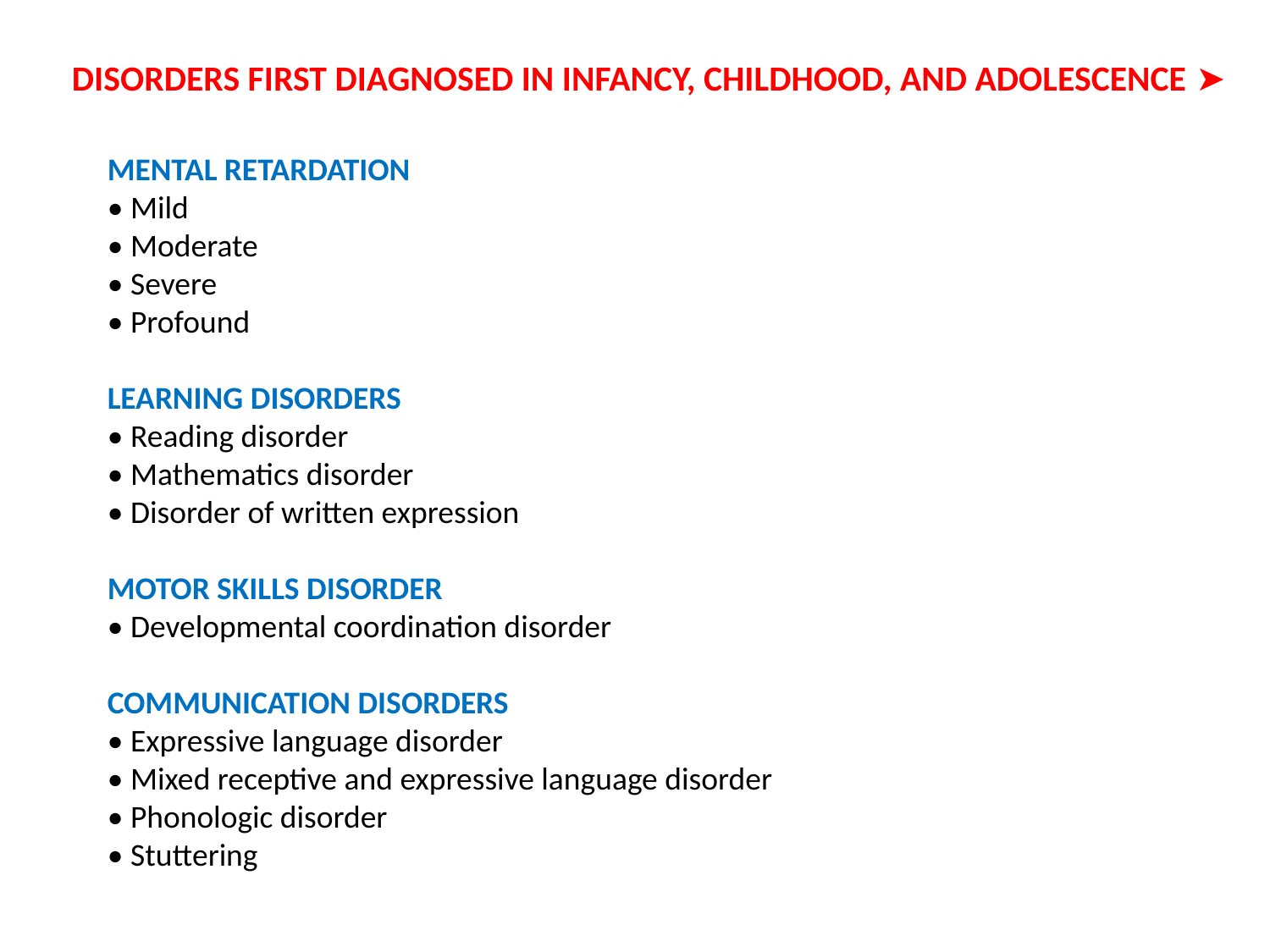

➤ DISORDERS FIRST DIAGNOSED IN INFANCY, CHILDHOOD, AND ADOLESCENCE
MENTAL RETARDATION
• Mild
• Moderate
• Severe
• Profound

LEARNING DISORDERS
• Reading disorder
• Mathematics disorder
• Disorder of written expression

MOTOR SKILLS DISORDER
• Developmental coordination disorder

COMMUNICATION DISORDERS
• Expressive language disorder
• Mixed receptive and expressive language disorder
• Phonologic disorder
• Stuttering